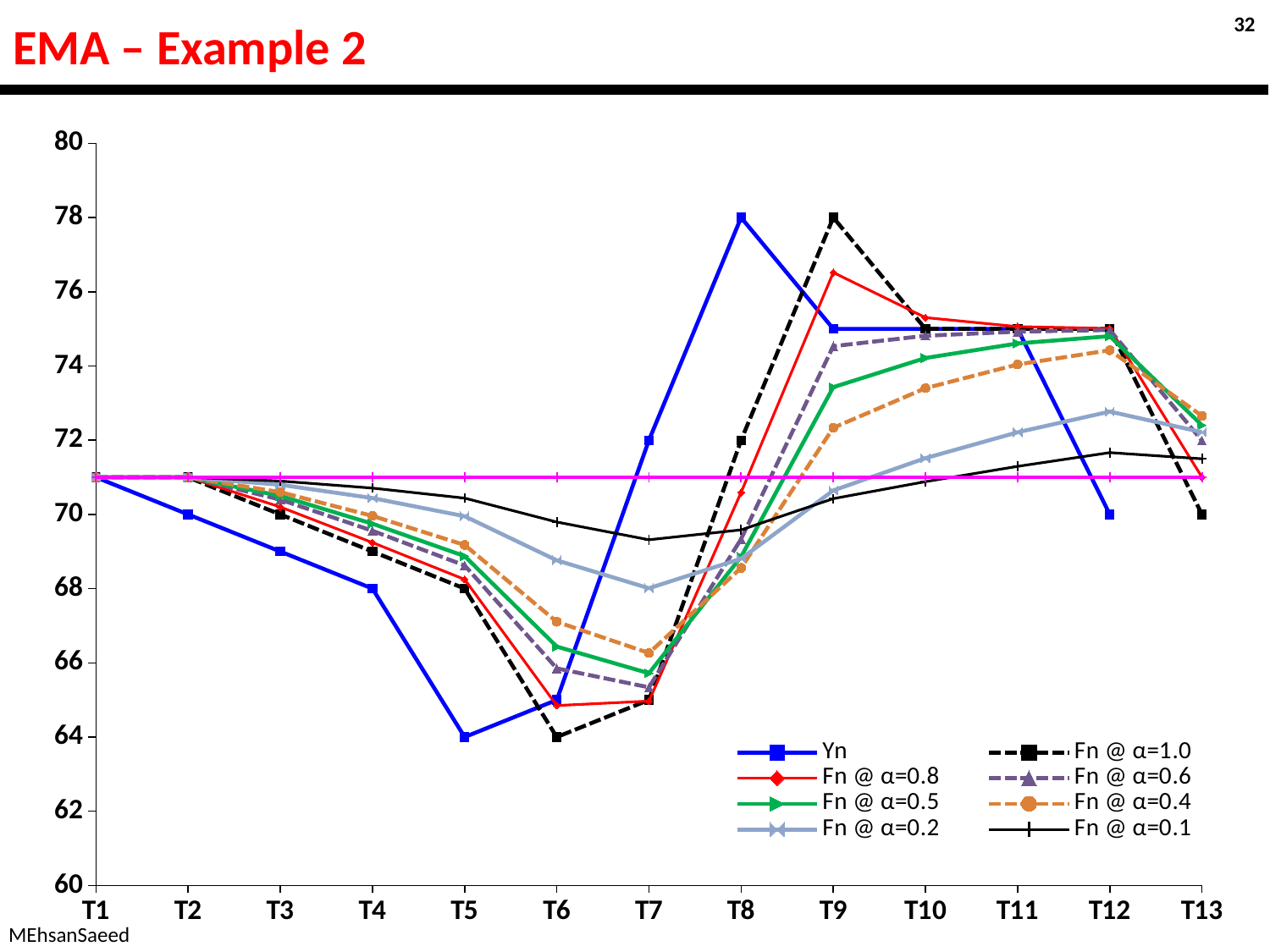

# EMA – Example 2
32

### Chart

| Category | Yn | Fn @ α=1.0 | Fn @ α=0.8 | Fn @ α=0.6 | Fn @ α=0.5 | Fn @ α=0.4 | Fn @ α=0.2 | Fn @ α=0.1 | Fn @ α=0.0 |
|---|---|---|---|---|---|---|---|---|---|
| T1 | 71.0 | 71.0 | 71.0 | 71.0 | 71.0 | 71.0 | 71.0 | 71.0 | 71.0 |
| T2 | 70.0 | 71.0 | 71.0 | 71.0 | 71.0 | 71.0 | 71.0 | 71.0 | 71.0 |
| T3 | 69.0 | 70.0 | 70.2 | 70.4 | 70.5 | 70.6 | 70.80000000000001 | 70.9 | 71.0 |
| T4 | 68.0 | 69.0 | 69.24 | 69.56 | 69.75 | 69.96 | 70.44000000000001 | 70.71000000000001 | 71.0 |
| T5 | 64.0 | 68.0 | 68.248 | 68.624 | 68.875 | 69.17599999999999 | 69.95200000000001 | 70.43900000000001 | 71.0 |
| T6 | 65.0 | 64.0 | 64.8496 | 65.8496 | 66.4375 | 67.1056 | 68.76160000000002 | 69.7951 | 71.0 |
| T7 | 72.0 | 65.0 | 64.96992 | 65.33984 | 65.71875 | 66.26336 | 68.00928000000002 | 69.31559000000001 | 71.0 |
| T8 | 78.0 | 72.0 | 70.593984 | 69.335936 | 68.859375 | 68.55801600000001 | 68.80742400000003 | 69.58403100000001 | 71.0 |
| T9 | 75.0 | 78.0 | 76.5187968 | 74.5343744 | 73.4296875 | 72.3348096 | 70.64593920000002 | 70.42562790000001 | 71.0 |
| T10 | 75.0 | 75.0 | 75.30375936 | 74.81374976000001 | 74.21484375 | 73.40088576 | 71.51675136000001 | 70.88306511000002 | 71.0 |
| T11 | 75.0 | 75.0 | 75.060751872 | 74.925499904 | 74.607421875 | 74.040531456 | 72.21340108800001 | 71.29475859900002 | 71.0 |
| T12 | 70.0 | 75.0 | 75.0121503744 | 74.9701999616 | 74.8037109375 | 74.42431887359999 | 72.77072087040001 | 71.66528273910002 | 71.0 |
| T13 | None | 70.0 | 71.00243007488 | 71.98807998464 | 72.40185546875 | 72.65459132415998 | 72.21657669632 | 71.49875446519002 | 71.0 |
MEhsanSaeed